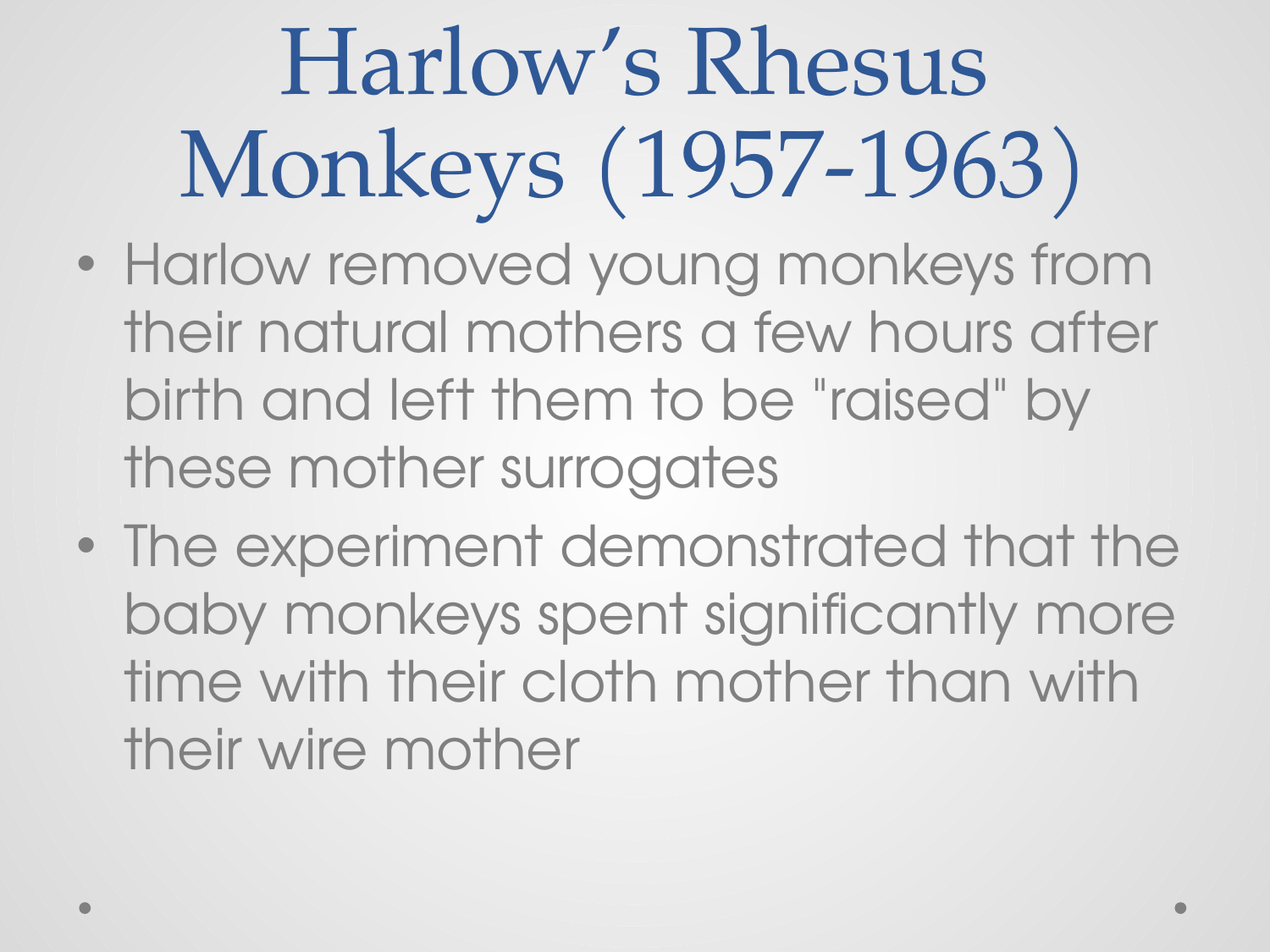

# Harlow’s Rhesus Monkeys (1957-1963)
Harlow removed young monkeys from their natural mothers a few hours after birth and left them to be "raised" by these mother surrogates
The experiment demonstrated that the baby monkeys spent significantly more time with their cloth mother than with their wire mother